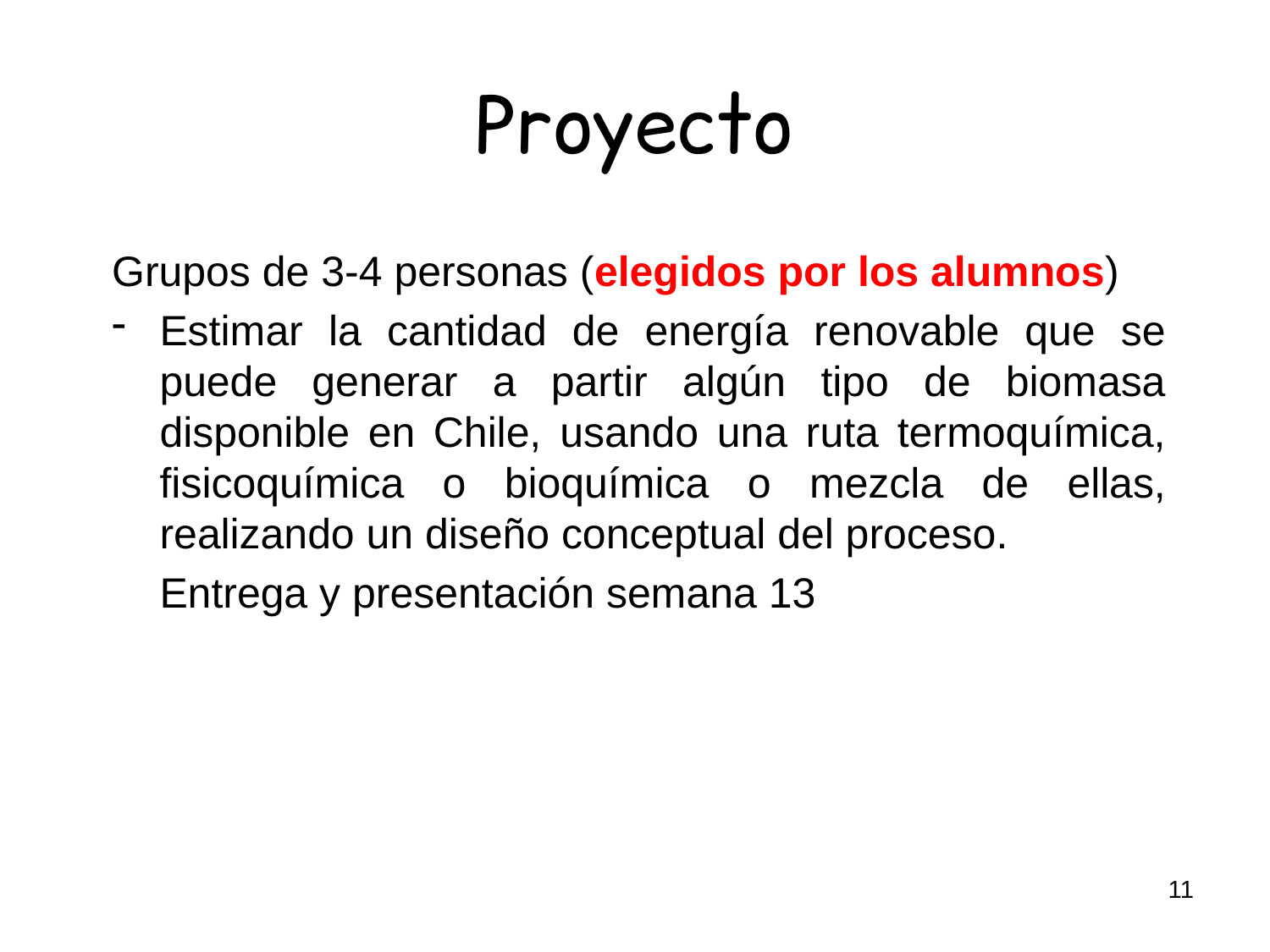

# Proyecto

Grupos de 3-4 personas (elegidos por los alumnos)
Estimar la cantidad de energía renovable que se puede generar a partir algún tipo de biomasa disponible en Chile, usando una ruta termoquímica, fisicoquímica o bioquímica o mezcla de ellas, realizando un diseño conceptual del proceso.
	Entrega y presentación semana 13
11